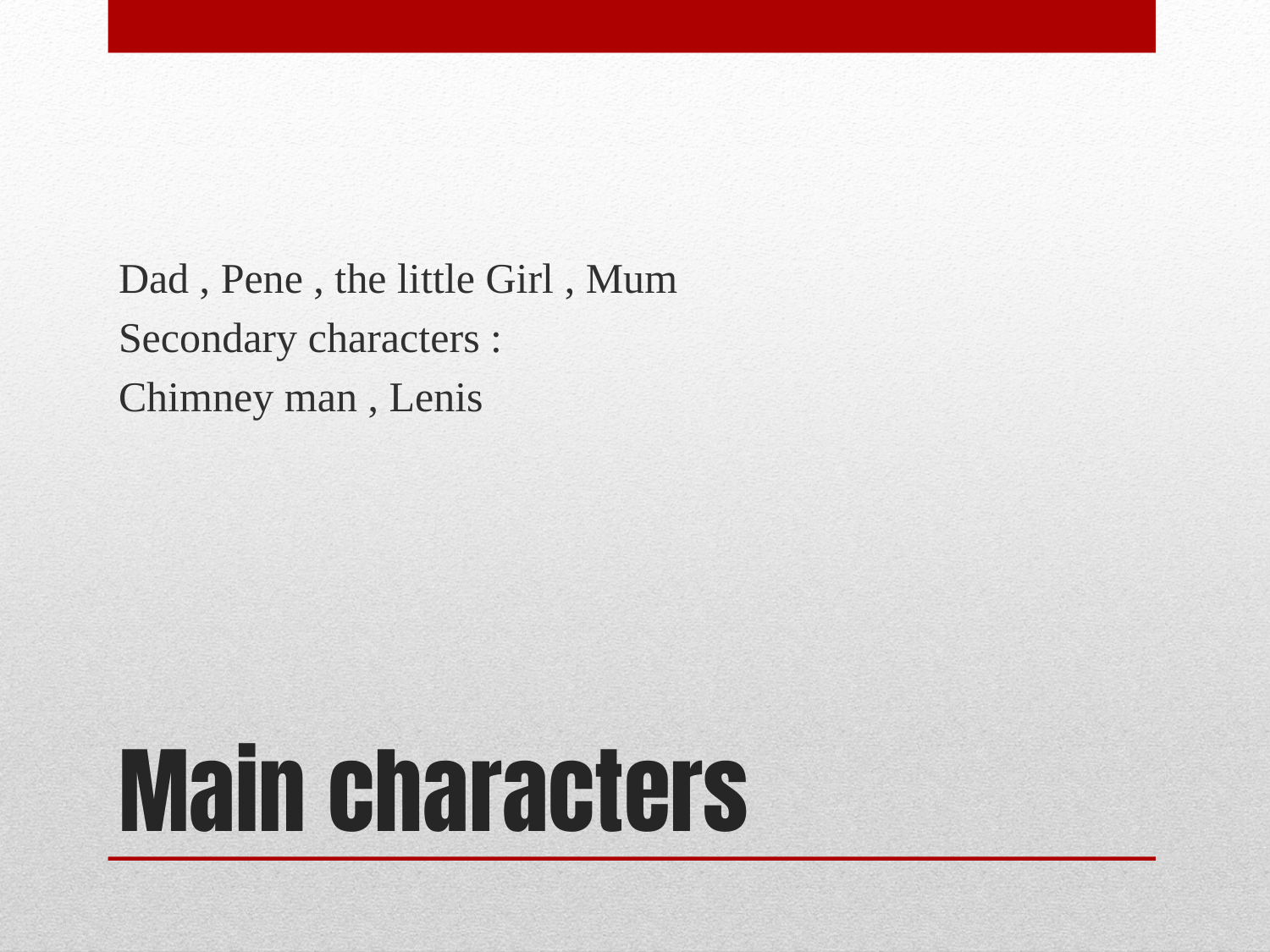

Dad , Pene , the little Girl , Mum
Secondary characters :
Chimney man , Lenis

# Main characters